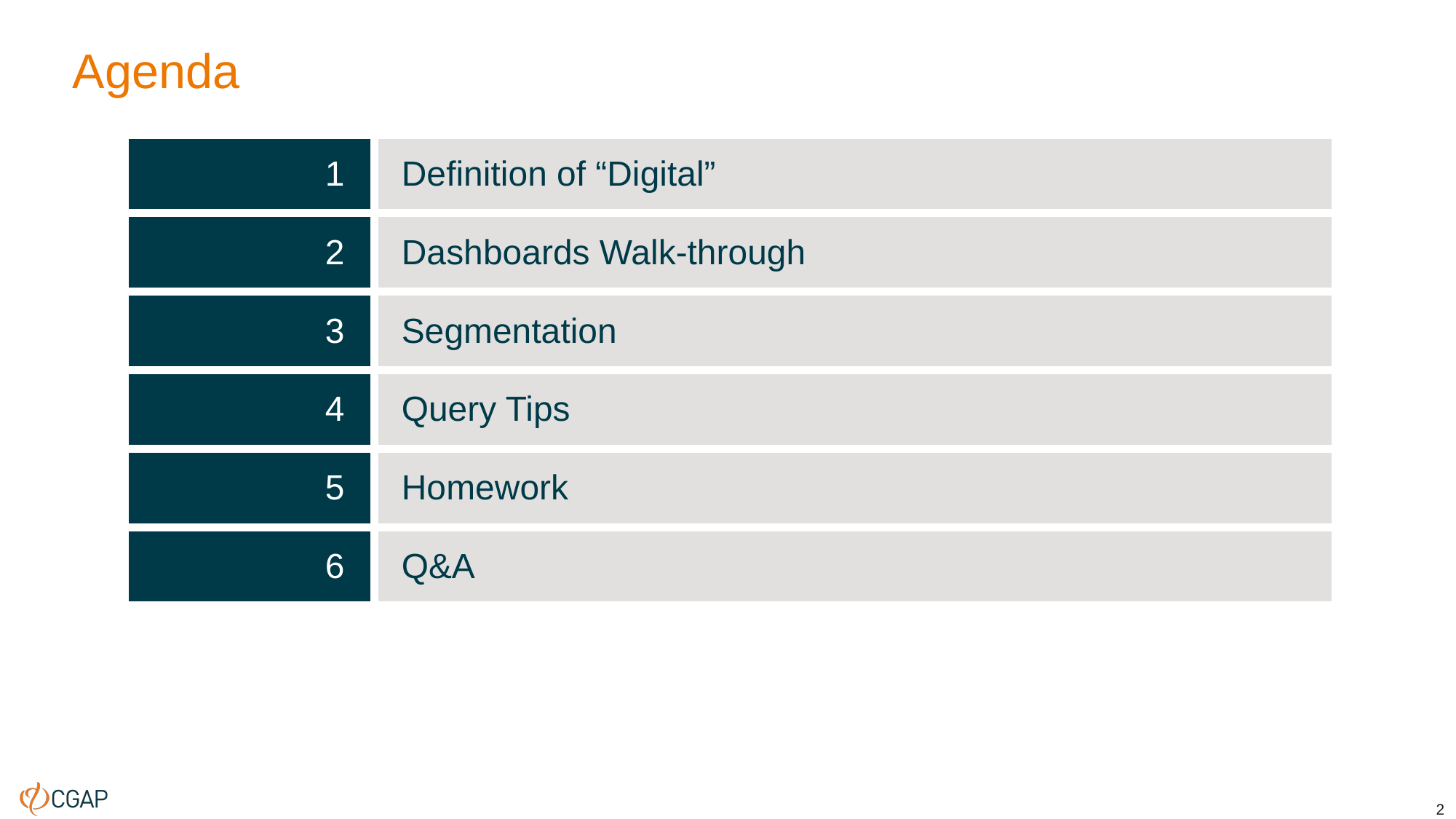

# Agenda
| 1 | Definition of “Digital” |
| --- | --- |
| 2 | Dashboards Walk-through |
| 3 | Segmentation |
| 4 | Query Tips |
| 5 | Homework |
| 6 | Q&A |
2